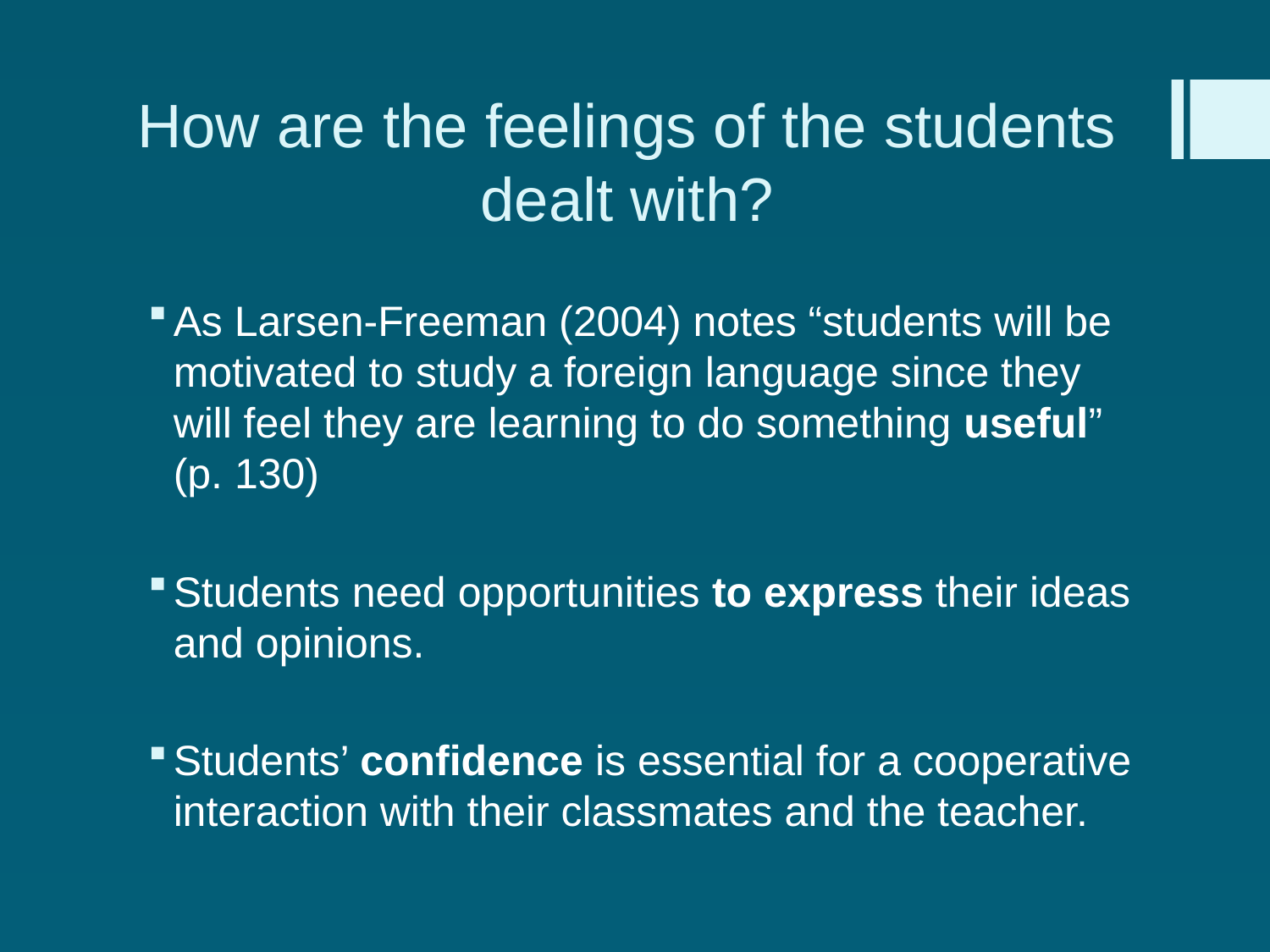

# How are the feelings of the students dealt with?

As Larsen-Freeman (2004) notes “students will be motivated to study a foreign language since they will feel they are learning to do something useful” (p. 130)

Students need opportunities to express their ideas and opinions.

Students’ confidence is essential for a cooperative interaction with their classmates and the teacher.